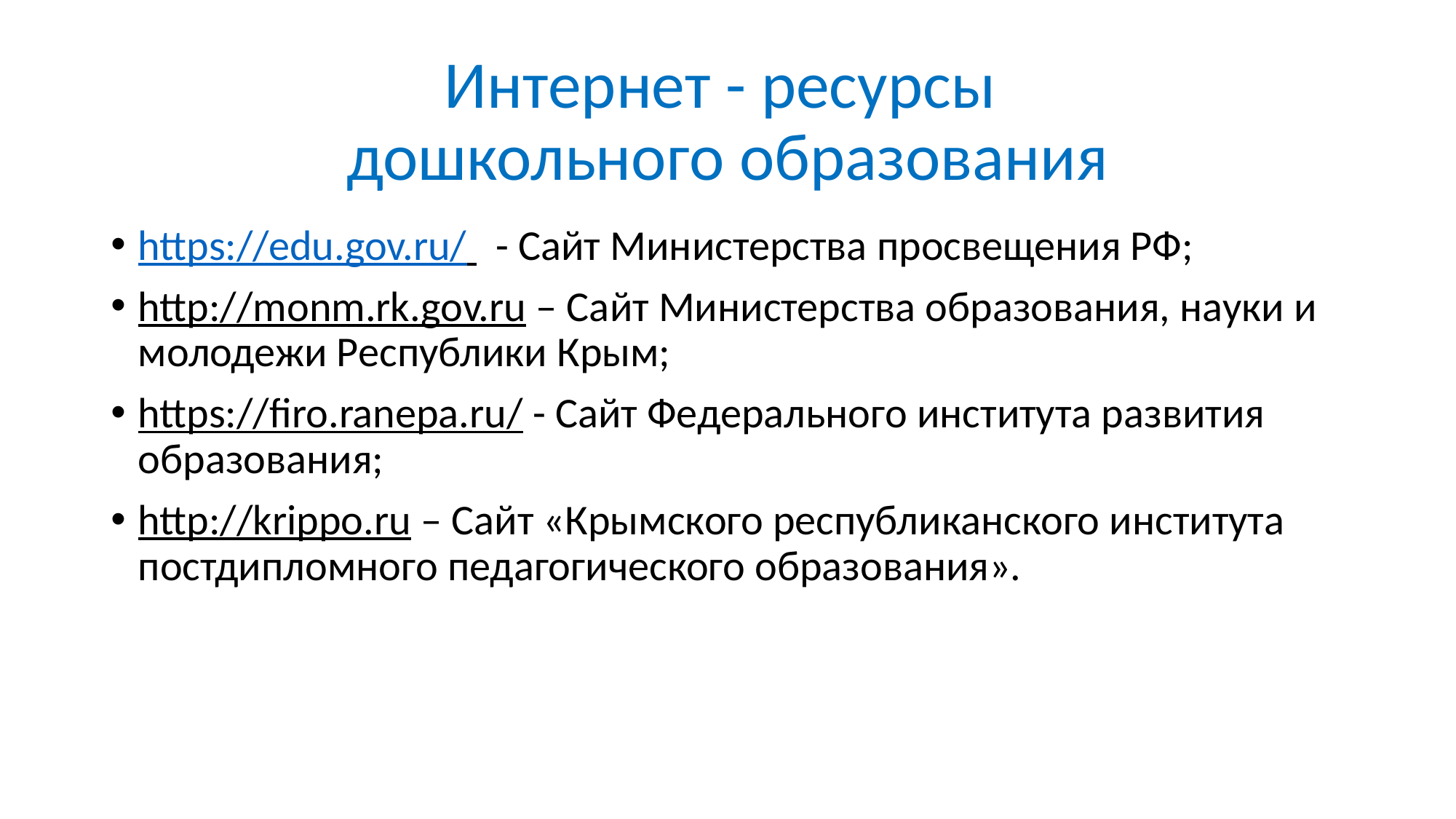

# Интернет - ресурсы дошкольного образования
https://edu.gov.ru/   - Сайт Министерства просвещения РФ;
http://monm.rk.gov.ru – Сайт Министерства образования, науки и молодежи Республики Крым;
https://firo.ranepa.ru/ - Сайт Федерального института развития образования;
http://krippo.ru – Сайт «Крымского республиканского института постдипломного педагогического образования».